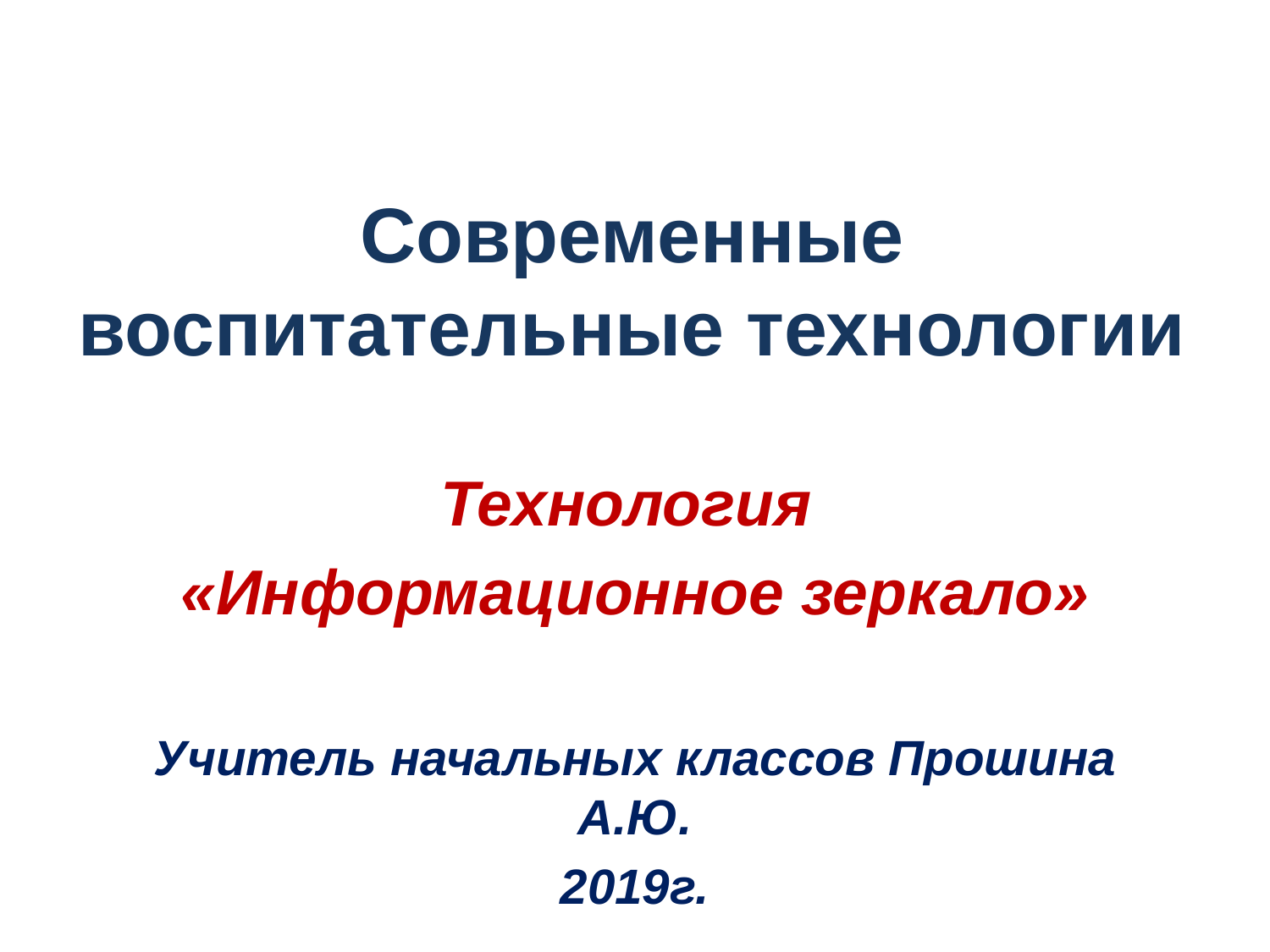

# Современные воспитательные технологии
Технология
«Информационное зеркало»

Учитель начальных классов Прошина А.Ю.
2019г.